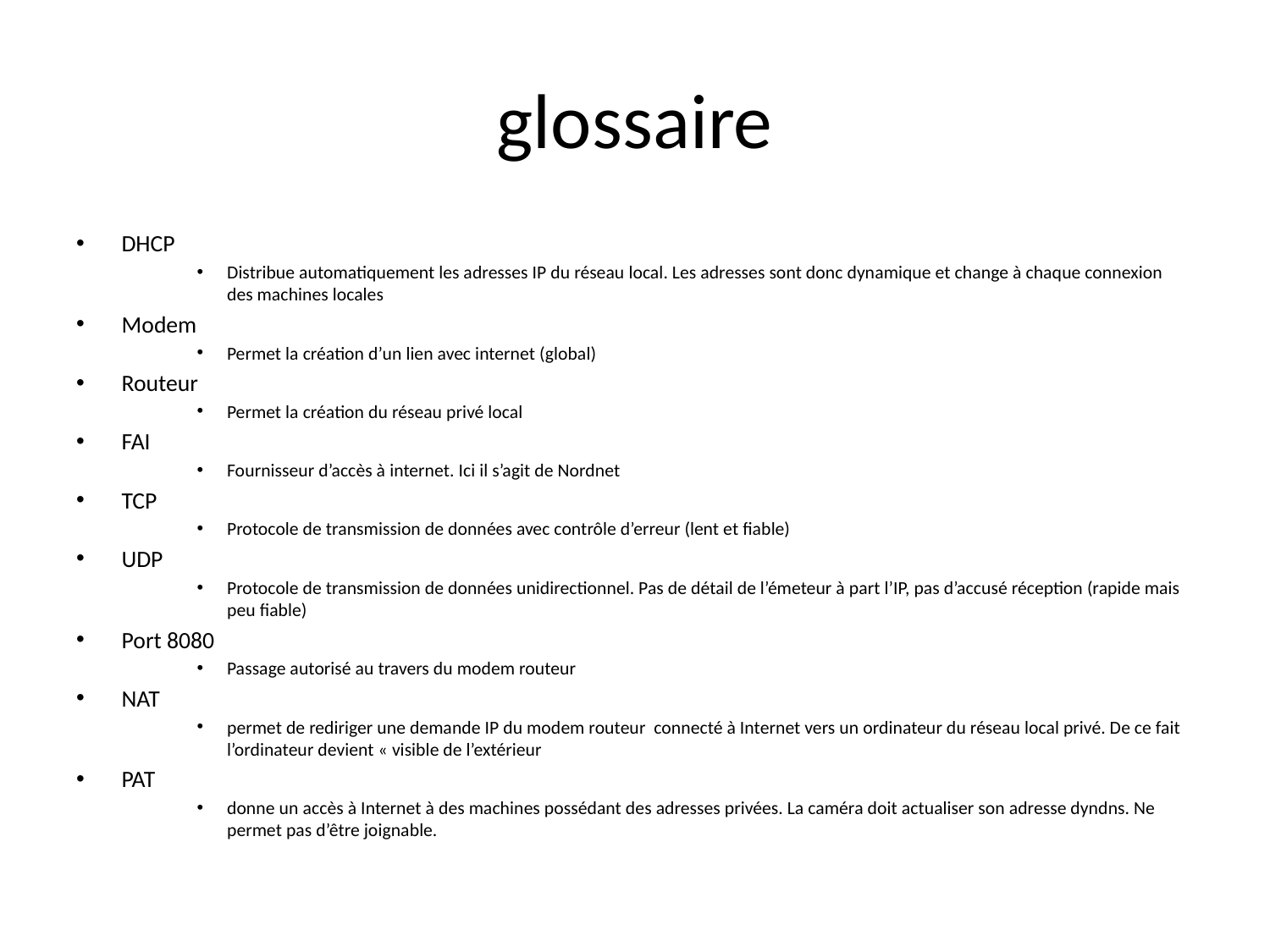

# glossaire
DHCP
Distribue automatiquement les adresses IP du réseau local. Les adresses sont donc dynamique et change à chaque connexion des machines locales
Modem
Permet la création d’un lien avec internet (global)
Routeur
Permet la création du réseau privé local
FAI
Fournisseur d’accès à internet. Ici il s’agit de Nordnet
TCP
Protocole de transmission de données avec contrôle d’erreur (lent et fiable)
UDP
Protocole de transmission de données unidirectionnel. Pas de détail de l’émeteur à part l’IP, pas d’accusé réception (rapide mais peu fiable)
Port 8080
Passage autorisé au travers du modem routeur
NAT
permet de rediriger une demande IP du modem routeur  connecté à Internet vers un ordinateur du réseau local privé. De ce fait l’ordinateur devient « visible de l’extérieur
PAT
donne un accès à Internet à des machines possédant des adresses privées. La caméra doit actualiser son adresse dyndns. Ne permet pas d’être joignable.